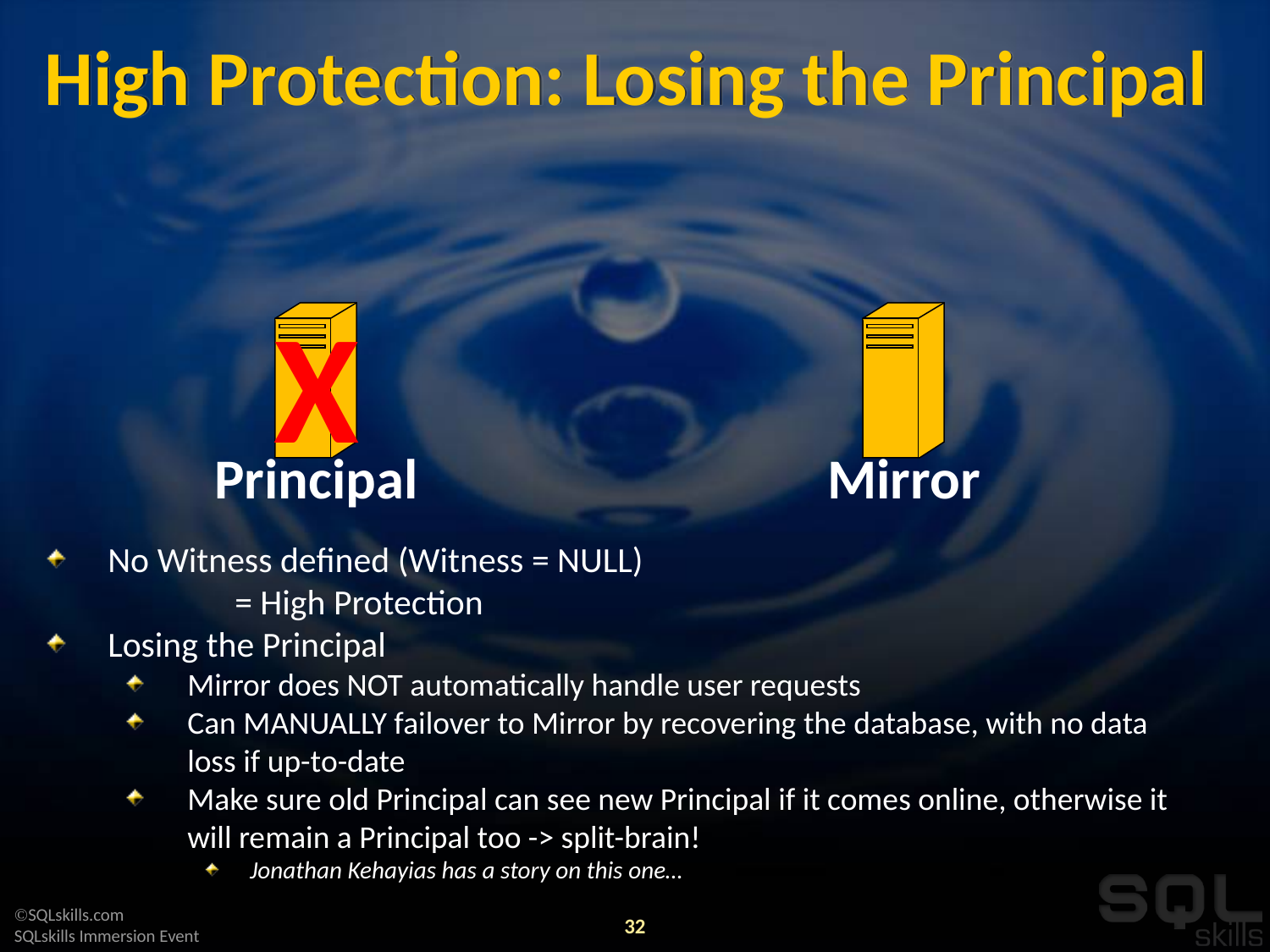

# High Protection: Losing the Principal

No Witness defined (Witness = NULL)
	= High Protection
Losing the Principal
Mirror does NOT automatically handle user requests
Can MANUALLY failover to Mirror by recovering the database, with no data loss if up-to-date
Make sure old Principal can see new Principal if it comes online, otherwise it will remain a Principal too -> split-brain!
Jonathan Kehayias has a story on this one…
X
Principal
Mirror
32